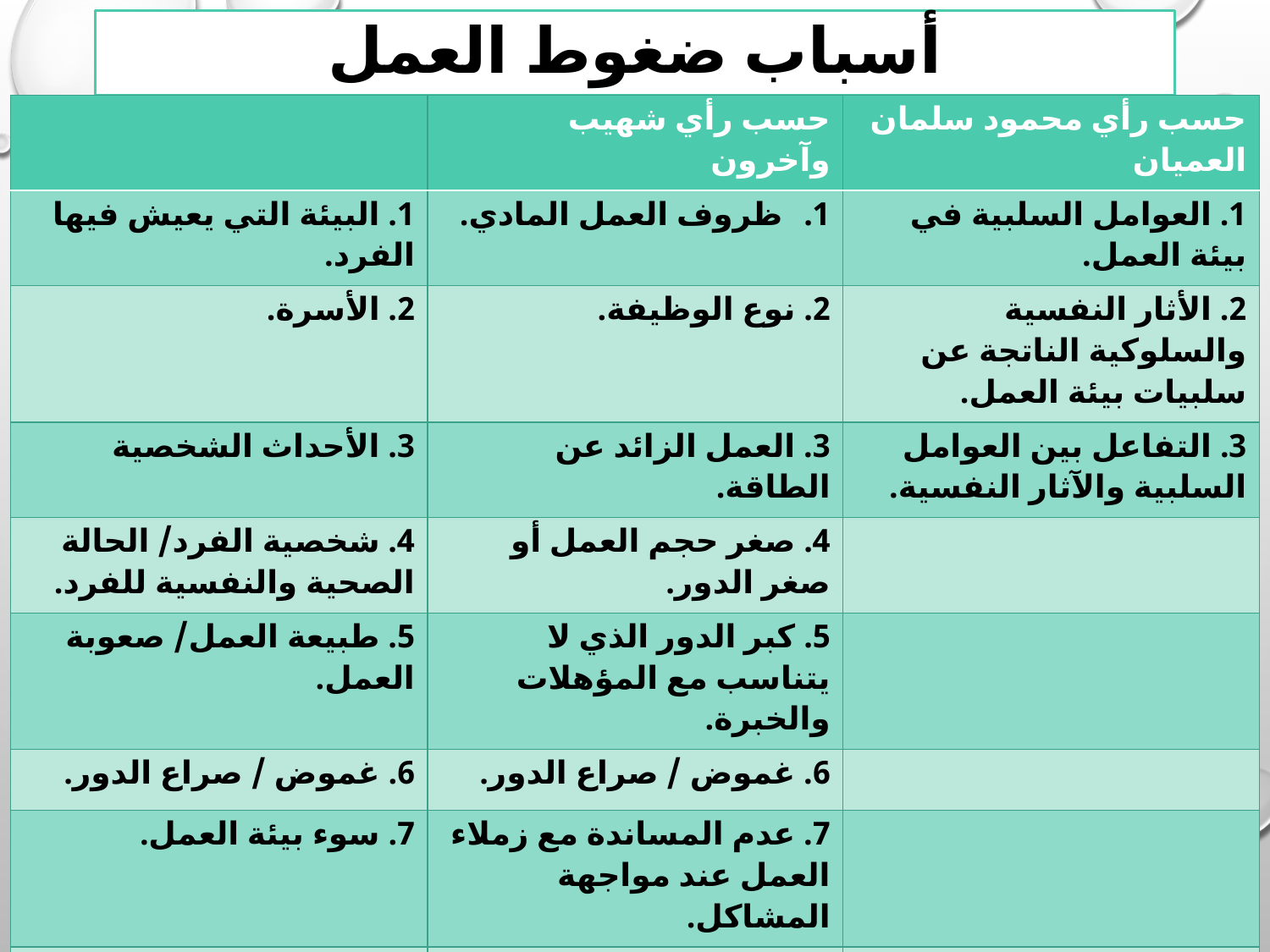

# أسباب ضغوط العمل
|  | حسب رأي شهيب وآخرون | حسب رأي محمود سلمان العميان |
| --- | --- | --- |
| 1. البيئة التي يعيش فيها الفرد. | ظروف العمل المادي. | 1. العوامل السلبية في بيئة العمل. |
| 2. الأسرة. | 2. نوع الوظيفة. | 2. الأثار النفسية والسلوكية الناتجة عن سلبيات بيئة العمل. |
| 3. الأحداث الشخصية | 3. العمل الزائد عن الطاقة. | 3. التفاعل بين العوامل السلبية والآثار النفسية. |
| 4. شخصية الفرد/ الحالة الصحية والنفسية للفرد. | 4. صغر حجم العمل أو صغر الدور. |  |
| 5. طبيعة العمل/ صعوبة العمل. | 5. كبر الدور الذي لا يتناسب مع المؤهلات والخبرة. |  |
| 6. غموض / صراع الدور. | 6. غموض / صراع الدور. |  |
| 7. سوء بيئة العمل. | 7. عدم المساندة مع زملاء العمل عند مواجهة المشاكل. |  |
| 8. عدم توافق شخصية الفرد مع متطلبات العمل. | 8. عدم الاشراك في عملية اتخاذ القرار. |  |
| 9. مشكلة تقبل الخضوع للرؤساء. | 9. التغيير التنظيمي. |  |
| 10. العلاقات الشخصية للفرد في أماكن العمل. |  |  |